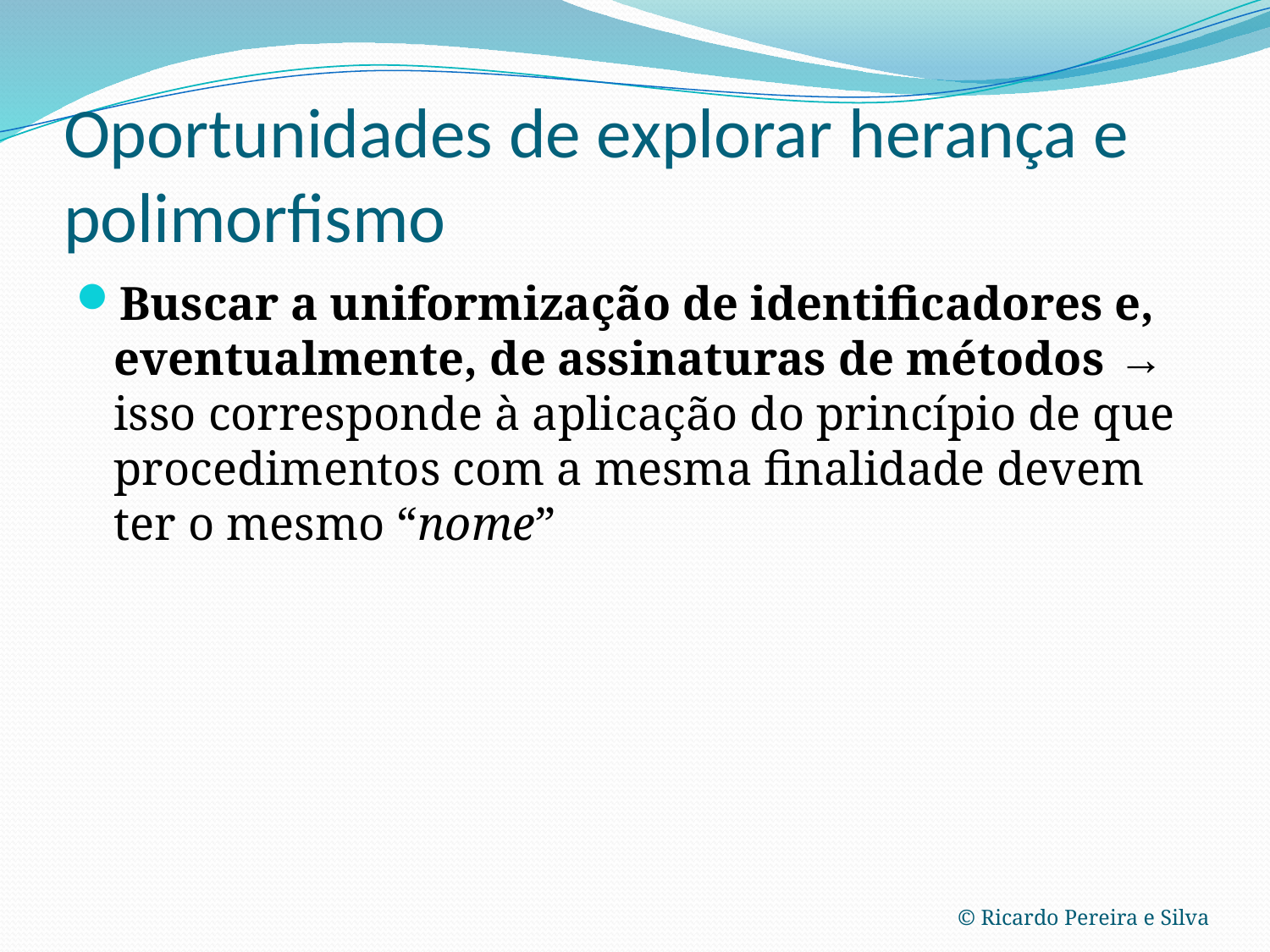

# Oportunidades de explorar herança e polimorfismo
Buscar a uniformização de identificadores e, eventualmente, de assinaturas de métodos → isso corresponde à aplicação do princípio de que procedimentos com a mesma finalidade devem ter o mesmo “nome”
© Ricardo Pereira e Silva